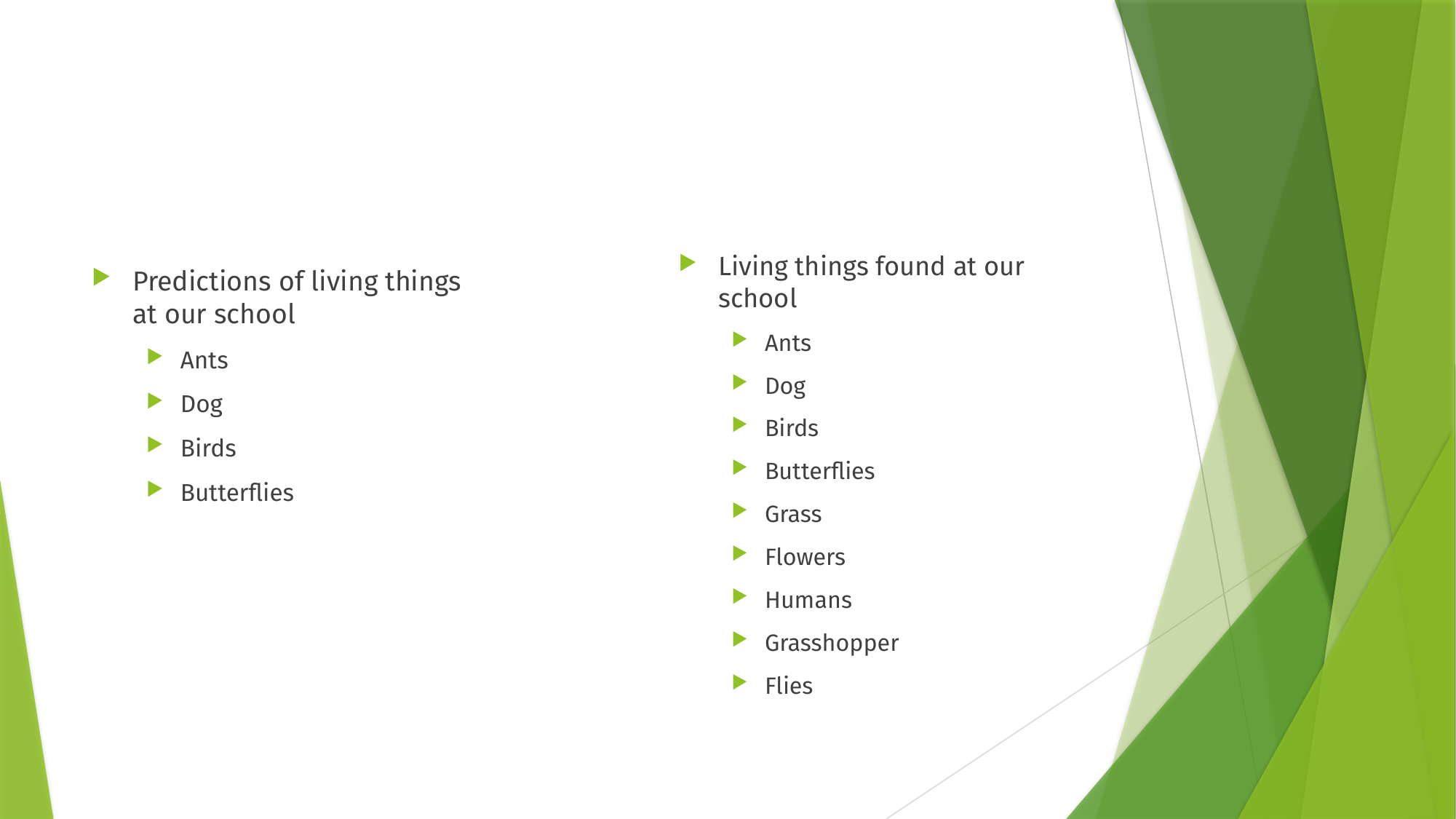

Living things found at our school
Ants
Dog
Birds
Butterflies
Grass
Flowers
Humans
Grasshopper
Flies

Predictions of living things at our school
Ants
Dog
Birds
Butterflies